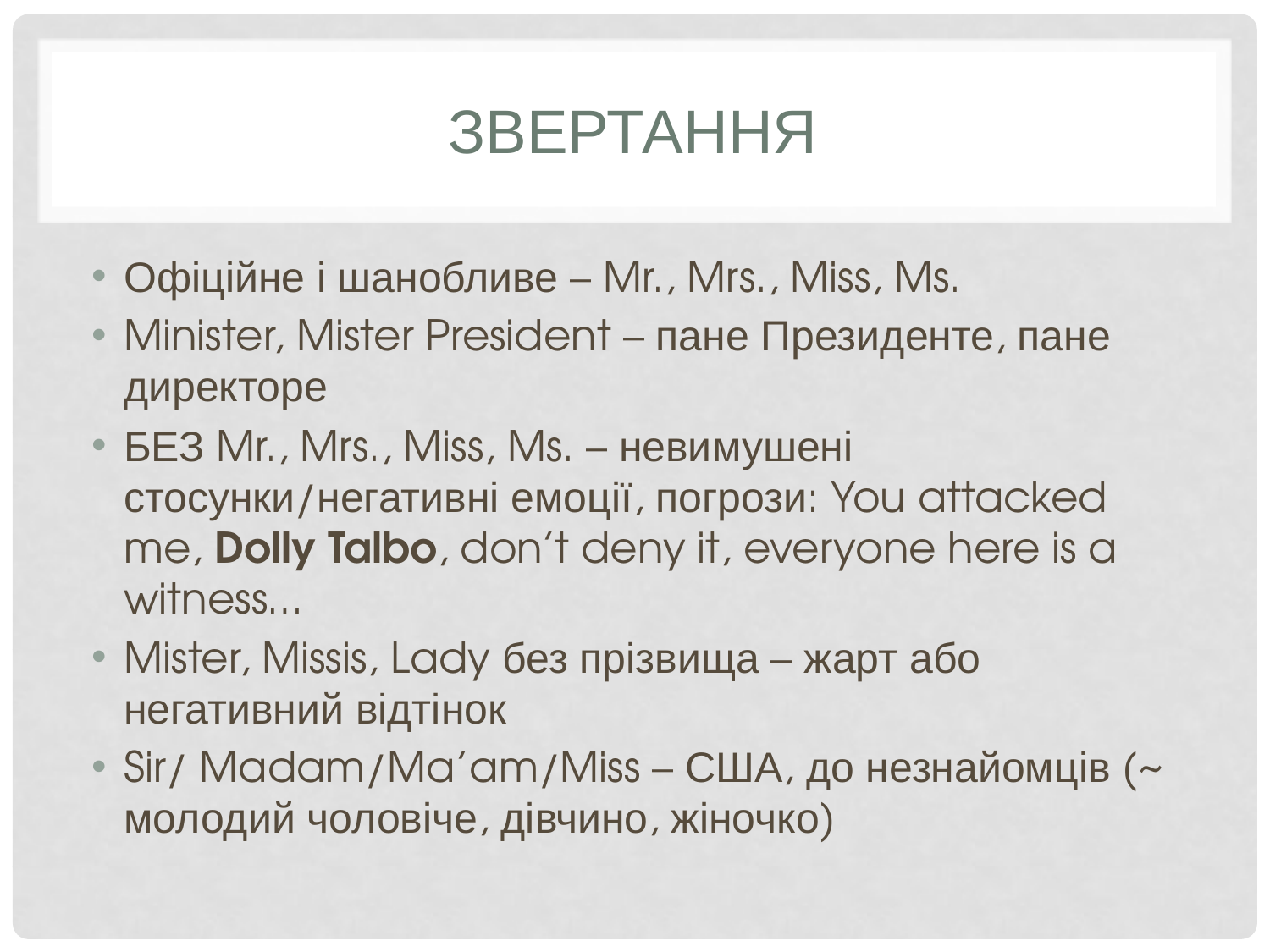

# звертання
Офіційне і шанобливе – Mr., Mrs., Miss, Ms.
Minister, Mister President – пане Президенте, пане директоре
БЕЗ Mr., Mrs., Miss, Ms. – невимушені стосунки/негативні емоції, погрози: You attacked me, Dolly Talbo, don’t deny it, everyone here is a witness…
Mister, Missis, Lady без прізвища – жарт або негативний відтінок
Sir/ Madam/Ma’am/Miss – США, до незнайомців (~ молодий чоловіче, дівчино, жіночко)